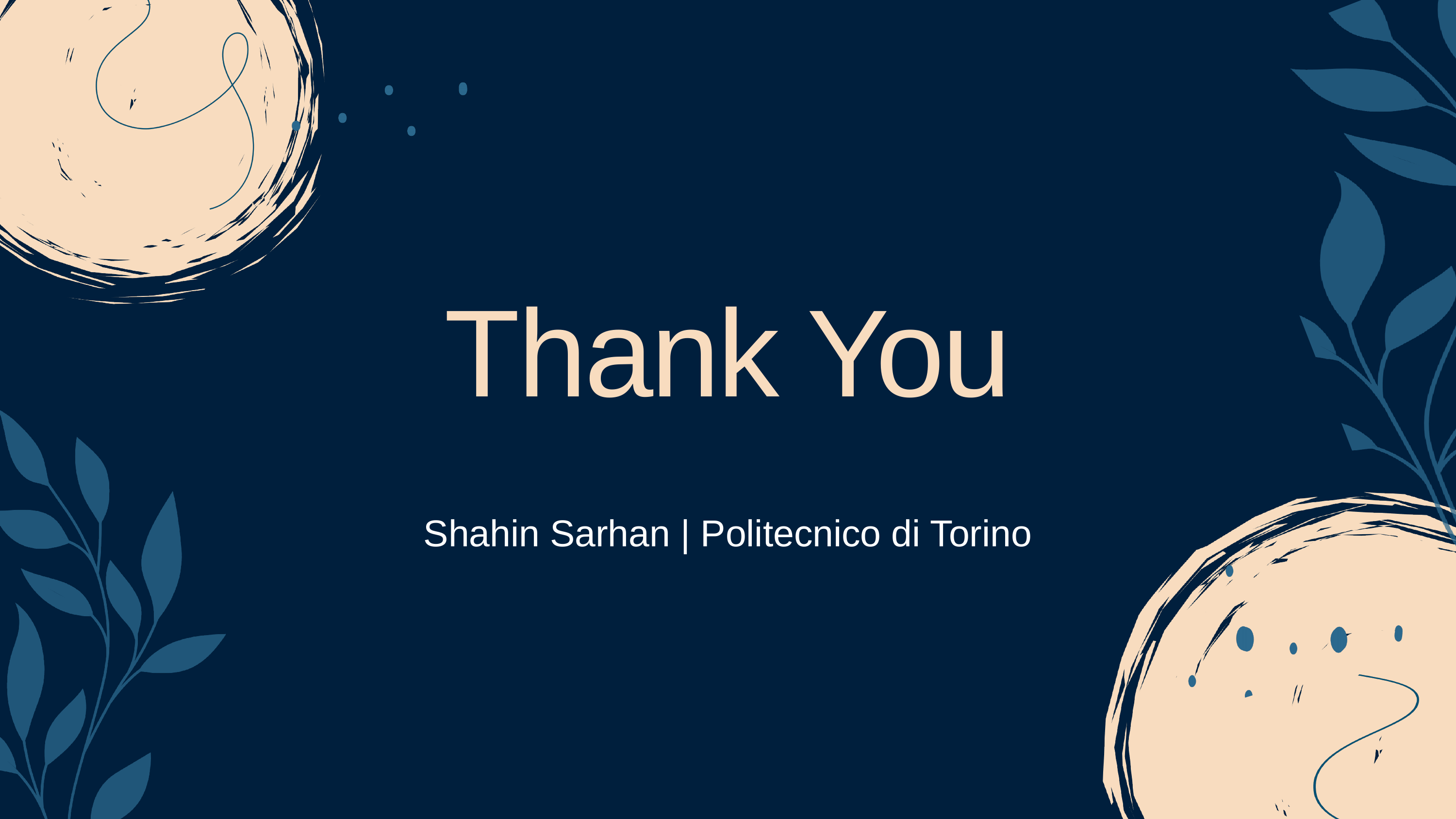

Thank You

Shahin Sarhan | Politecnico di Torino